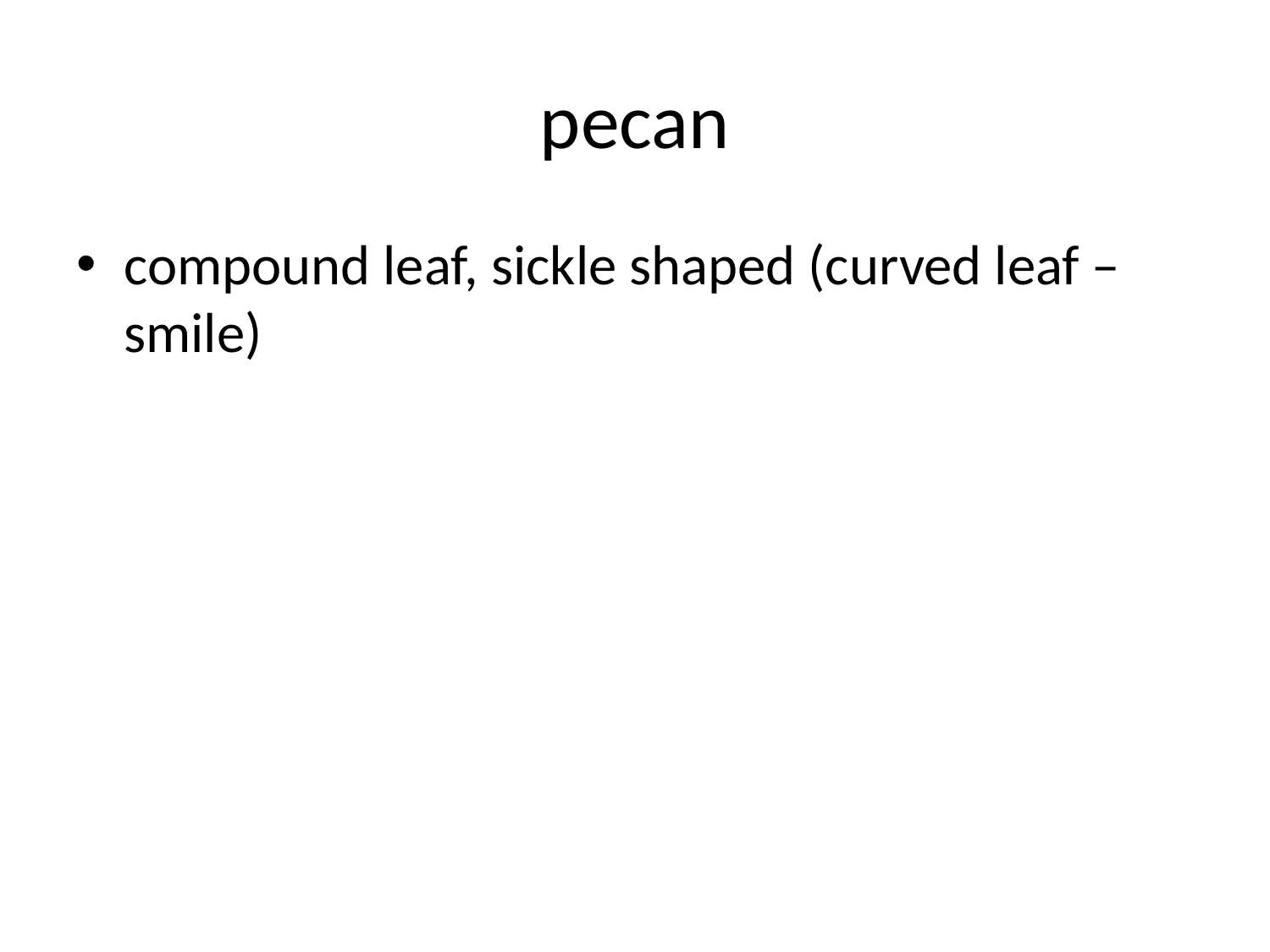

# pecan
compound leaf, sickle shaped (curved leaf –smile)